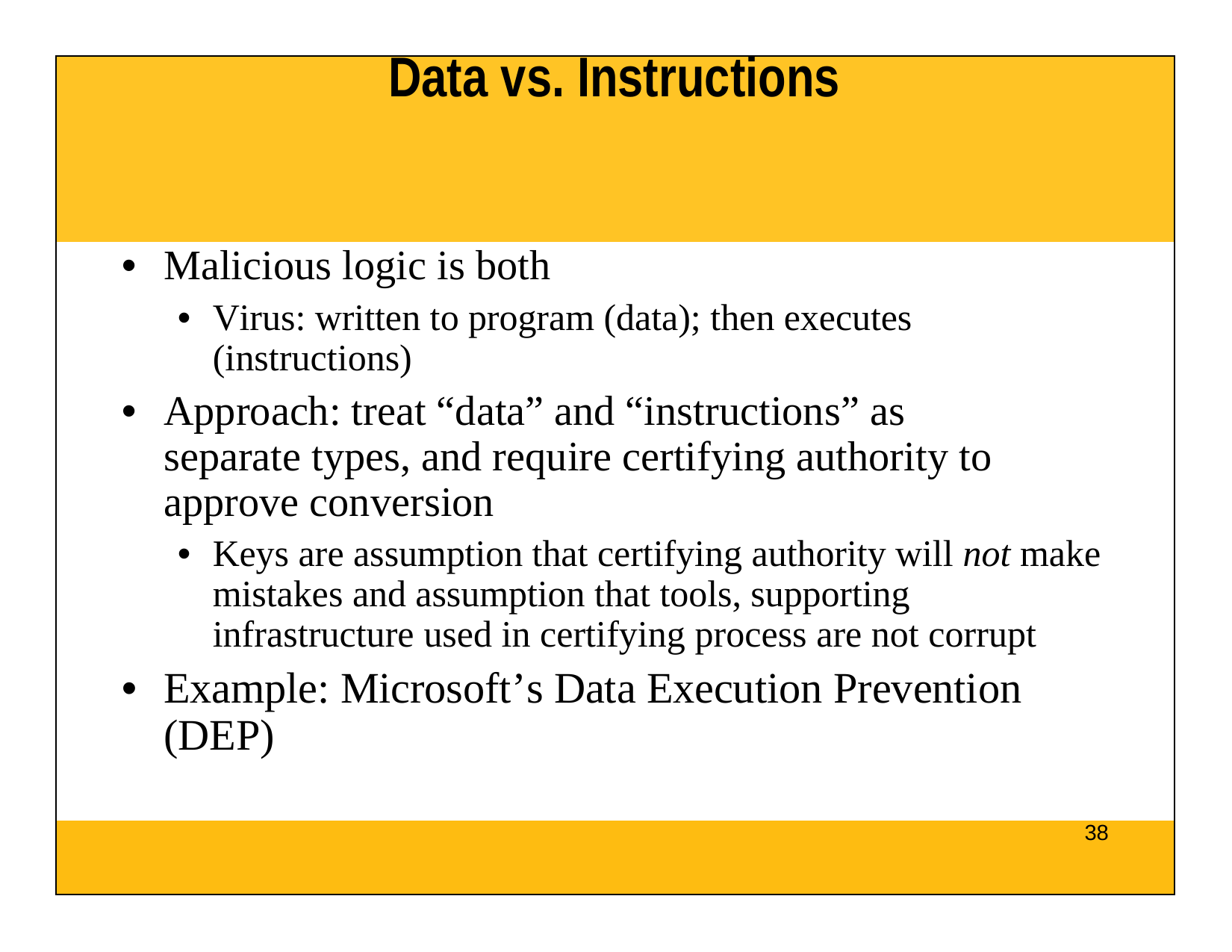

| Data vs. Instructions |
| --- |
| Malicious logic is both Virus: written to program (data); then executes (instructions) Approach: treat “data” and “instructions” as separate types, and require certifying authority to approve conversion Keys are assumption that certifying authority will not make mistakes and assumption that tools, supporting infrastructure used in certifying process are not corrupt Example: Microsoft’s Data Execution Prevention (DEP) |
| 38 |